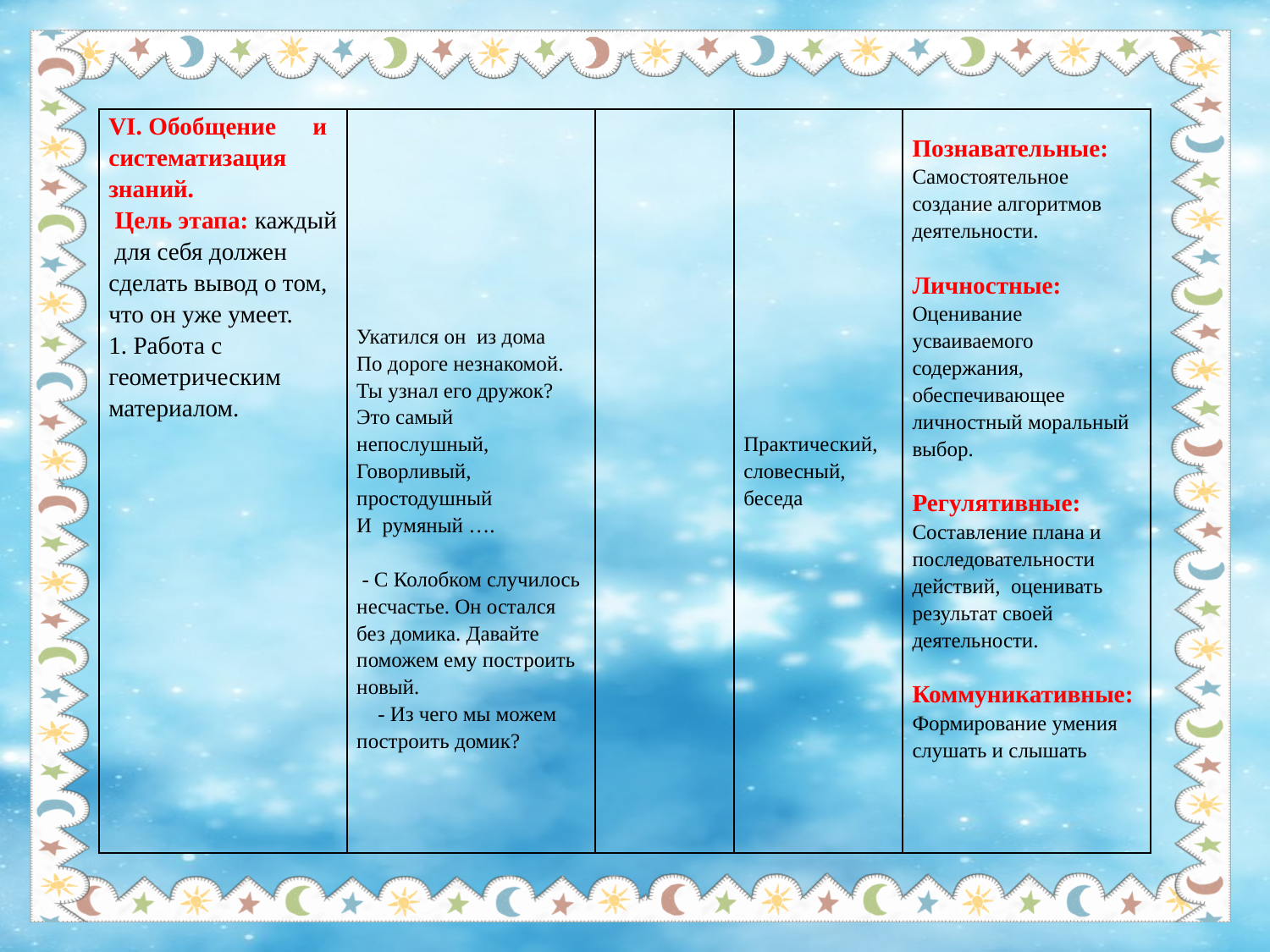

| VI. Обобщение и систематизация знаний. Цель этапа: каждый для себя должен сделать вывод о том, что он уже умеет. 1. Работа с геометрическим материалом. | Укатился он из дома По дороге незнакомой. Ты узнал его дружок? Это самый непослушный, Говорливый, простодушный И румяный …. - С Колобком случилось несчастье. Он остался без домика. Давайте поможем ему построить новый. - Из чего мы можем построить домик? |  | Практический, словесный, беседа | Познавательные: Самостоятельное создание алгоритмов деятельности. Личностные: Оценивание усваиваемого содержания, обеспечивающее личностный моральный выбор. Регулятивные: Составление плана и последовательности действий, оценивать результат своей деятельности. Коммуникативные: Формирование умения слушать и слышать |
| --- | --- | --- | --- | --- |